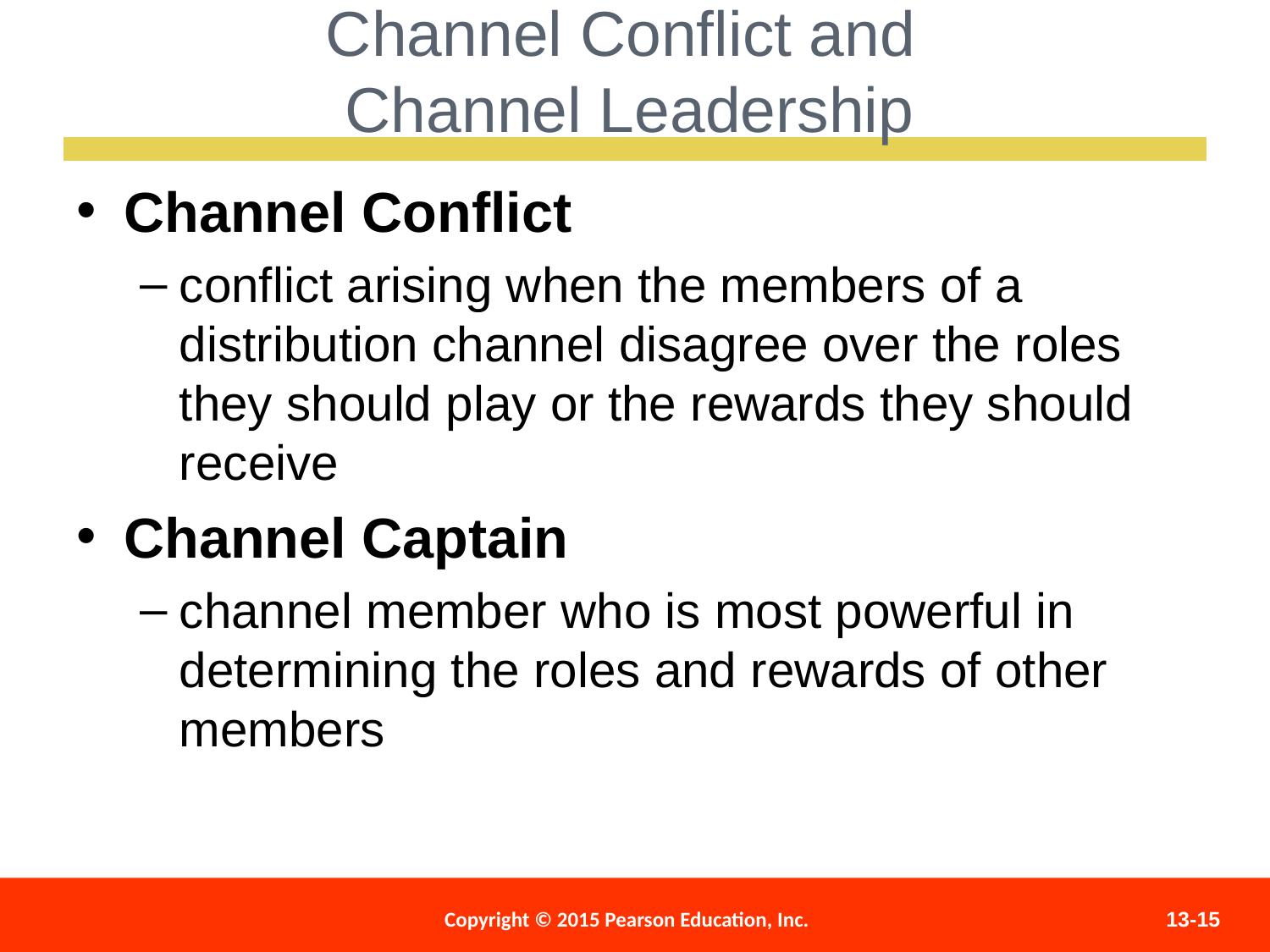

Channel Conflict and
Channel Leadership
Channel Conflict
conflict arising when the members of a distribution channel disagree over the roles they should play or the rewards they should receive
Channel Captain
channel member who is most powerful in determining the roles and rewards of other members